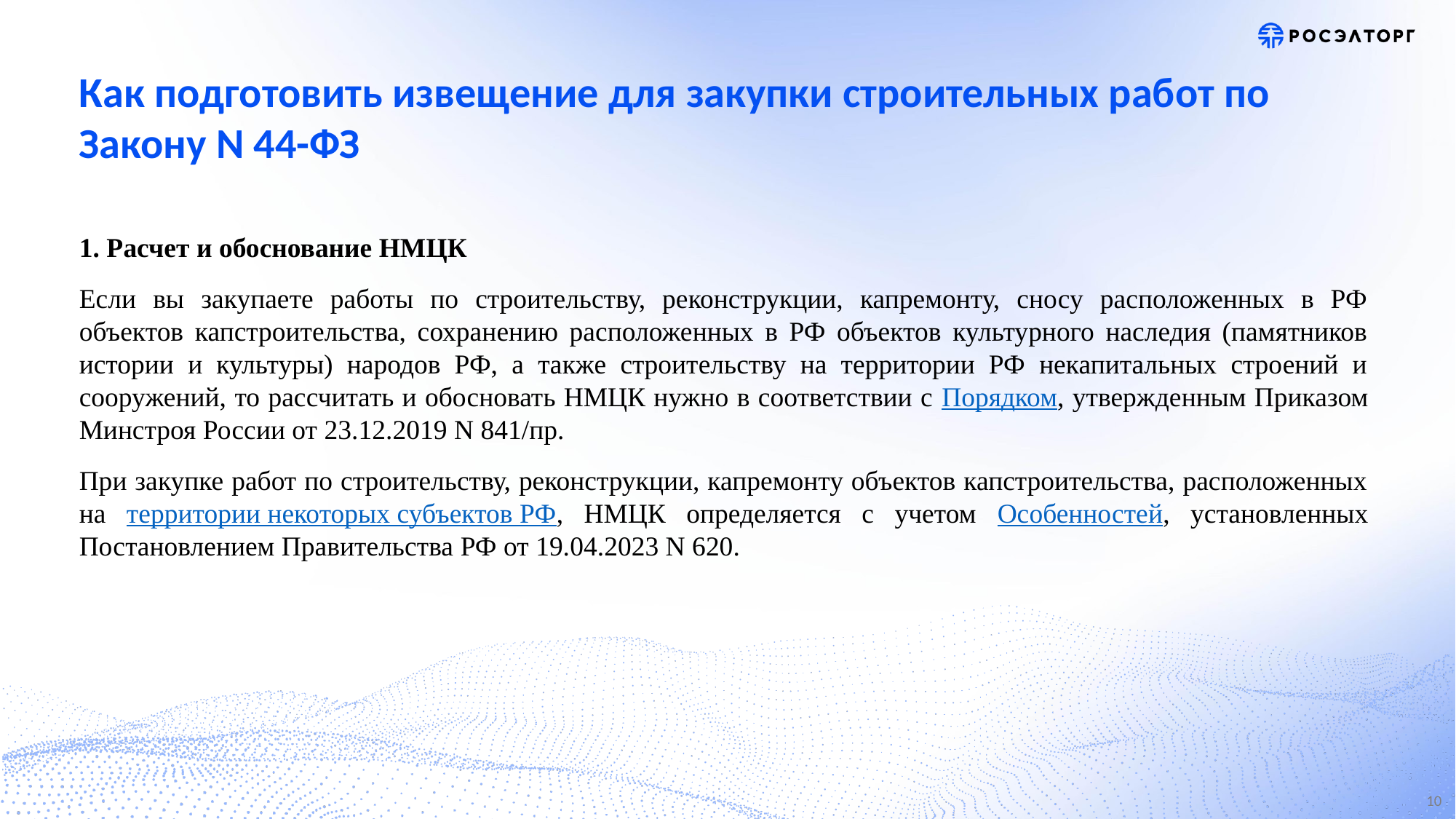

# Как подготовить извещение для закупки строительных работ по Закону N 44-ФЗ
1. Расчет и обоснование НМЦК
Если вы закупаете работы по строительству, реконструкции, капремонту, сносу расположенных в РФ объектов капстроительства, сохранению расположенных в РФ объектов культурного наследия (памятников истории и культуры) народов РФ, а также строительству на территории РФ некапитальных строений и сооружений, то рассчитать и обосновать НМЦК нужно в соответствии с Порядком, утвержденным Приказом Минстроя России от 23.12.2019 N 841/пр.
При закупке работ по строительству, реконструкции, капремонту объектов капстроительства, расположенных на территории некоторых субъектов РФ, НМЦК определяется с учетом Особенностей, установленных Постановлением Правительства РФ от 19.04.2023 N 620.